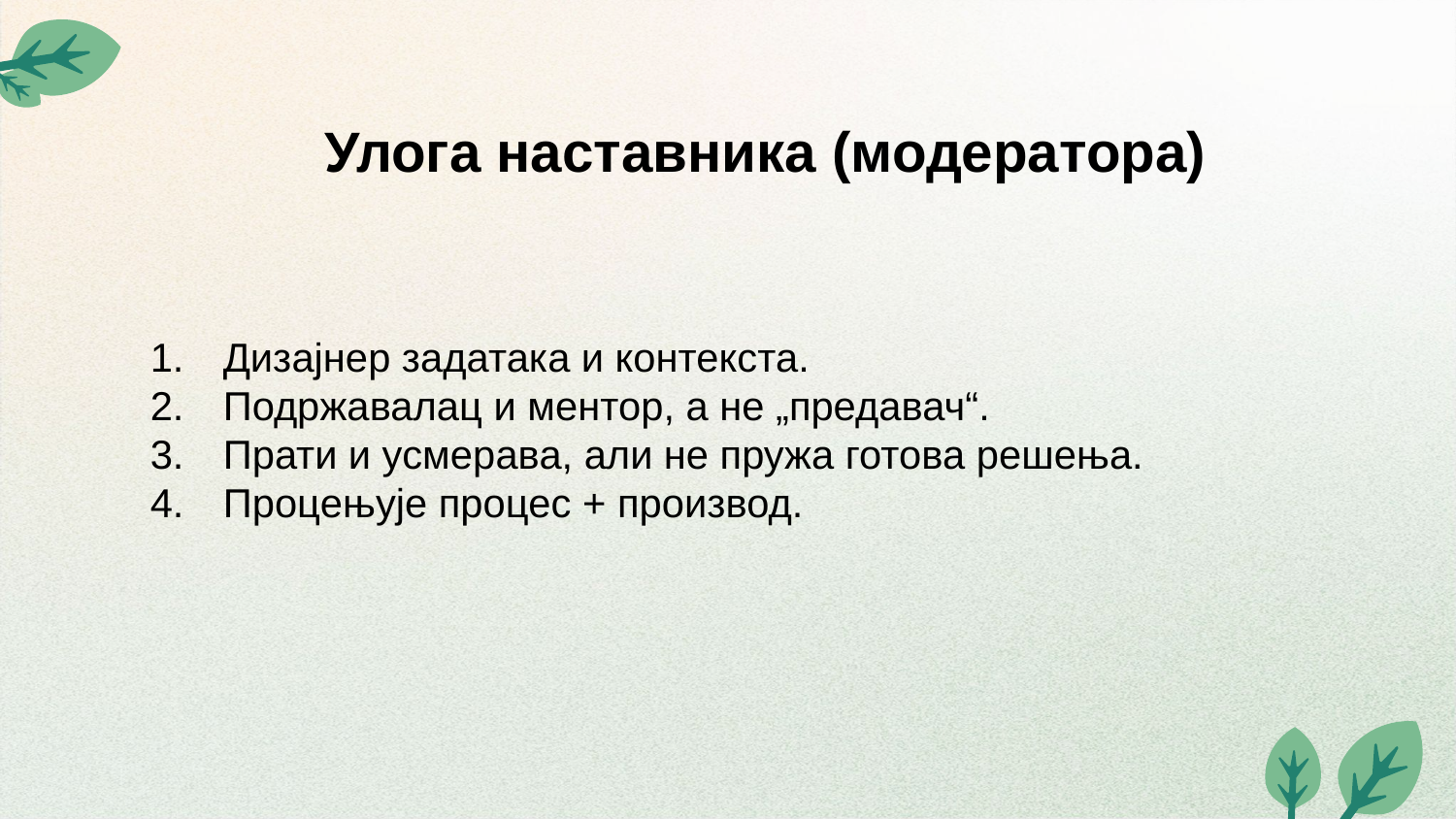

Улога наставника (модератора)

Дизајнер задатака и контекста.
Подржавалац и ментор, а не „предавач“.
Прати и усмерава, али не пружа готова решења.
Процењује процес + производ.